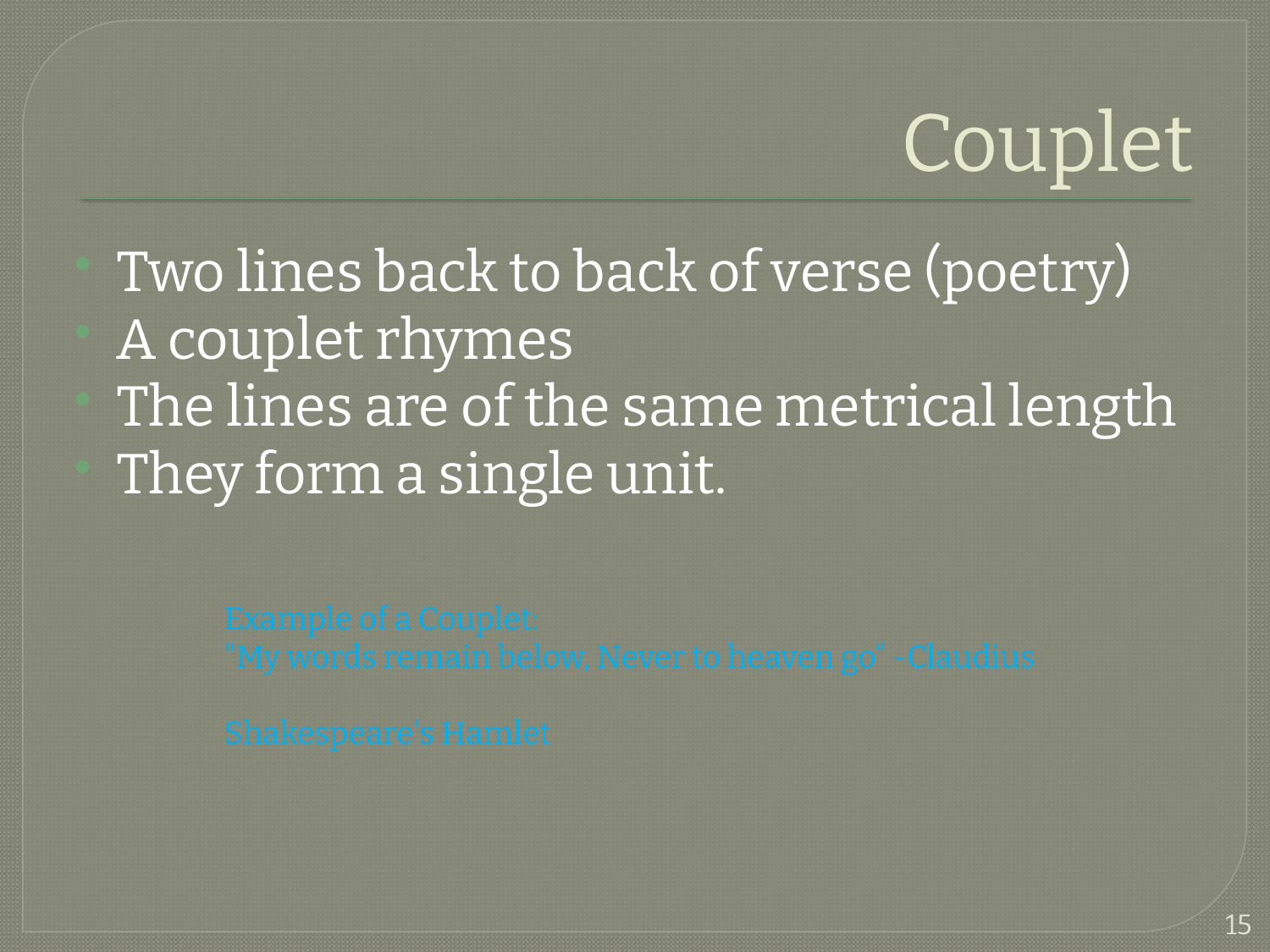

# Couplet
Two lines back to back of verse (poetry)
A couplet rhymes
The lines are of the same metrical length
They form a single unit.
Example of a Couplet:
"My words remain below, Never to heaven go“ -Claudius

Shakespeare's Hamlet

15